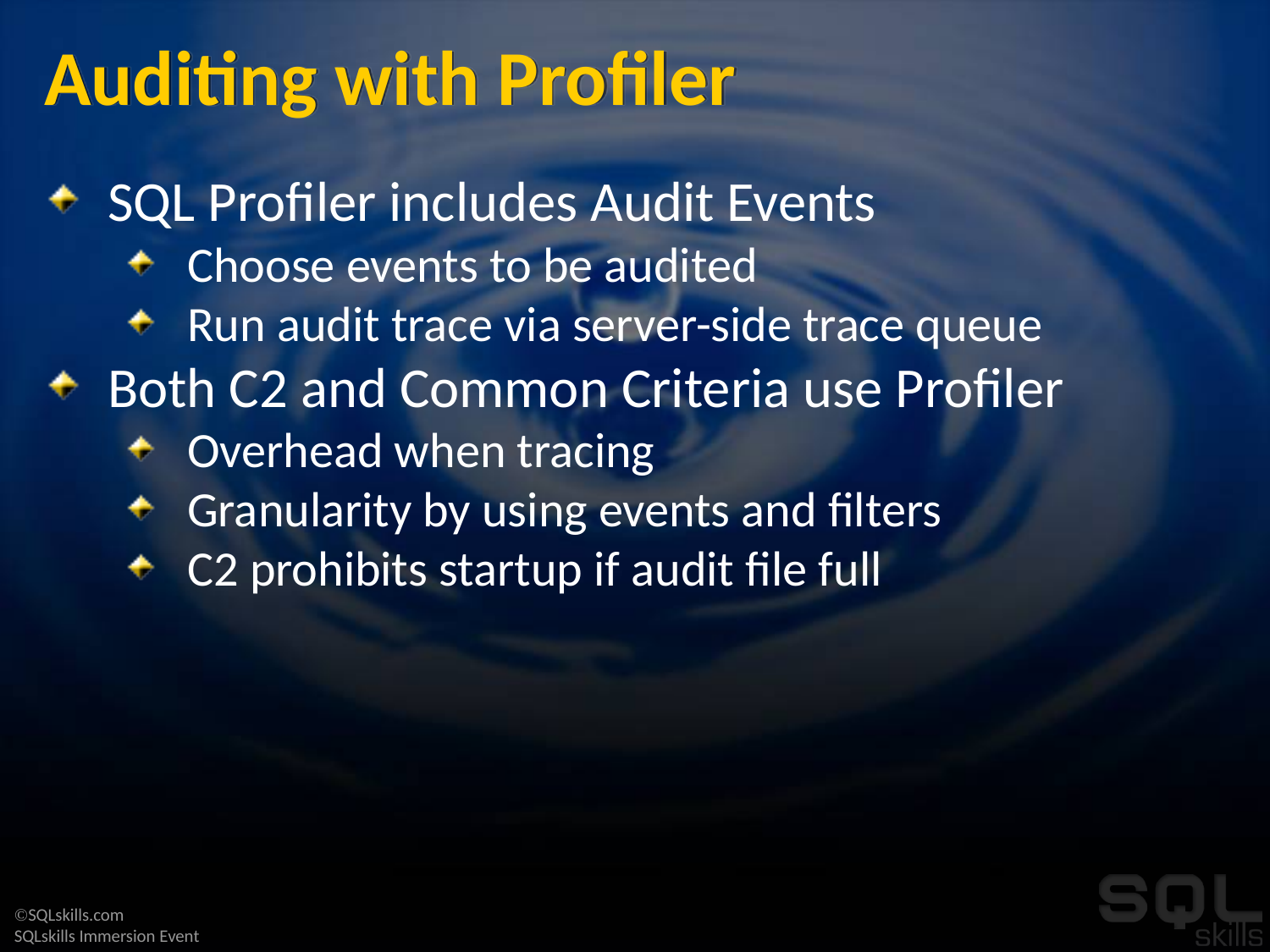

# Auditing with Profiler
SQL Profiler includes Audit Events
Choose events to be audited
Run audit trace via server-side trace queue
Both C2 and Common Criteria use Profiler
Overhead when tracing
Granularity by using events and filters
C2 prohibits startup if audit file full